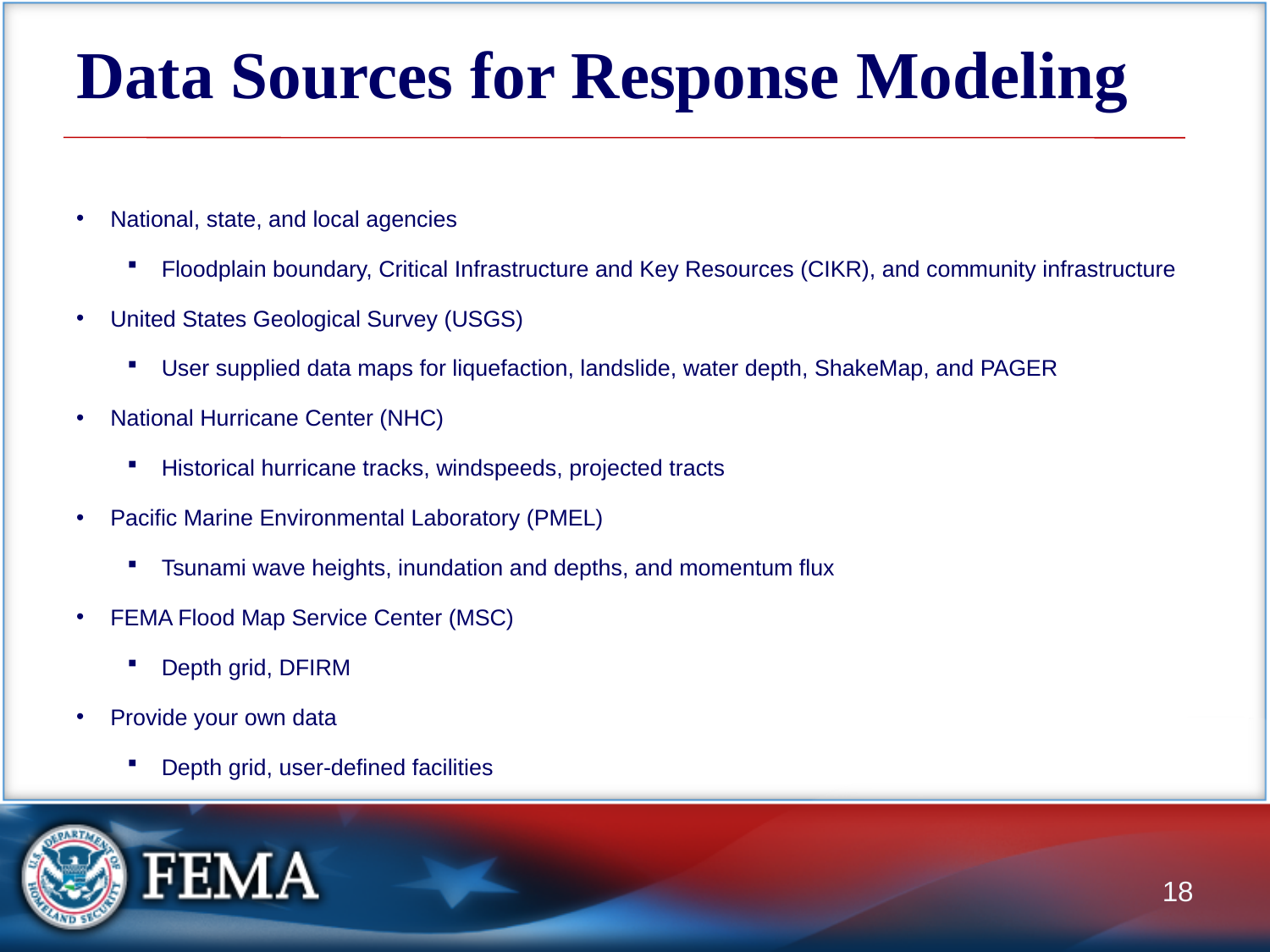

# Data Sources for Response Modeling

National, state, and local agencies
Floodplain boundary, Critical Infrastructure and Key Resources (CIKR), and community infrastructure
United States Geological Survey (USGS)
User supplied data maps for liquefaction, landslide, water depth, ShakeMap, and PAGER
National Hurricane Center (NHC)
Historical hurricane tracks, windspeeds, projected tracts
Pacific Marine Environmental Laboratory (PMEL)
Tsunami wave heights, inundation and depths, and momentum flux
FEMA Flood Map Service Center (MSC)
Depth grid, DFIRM
Provide your own data
Depth grid, user-defined facilities
18